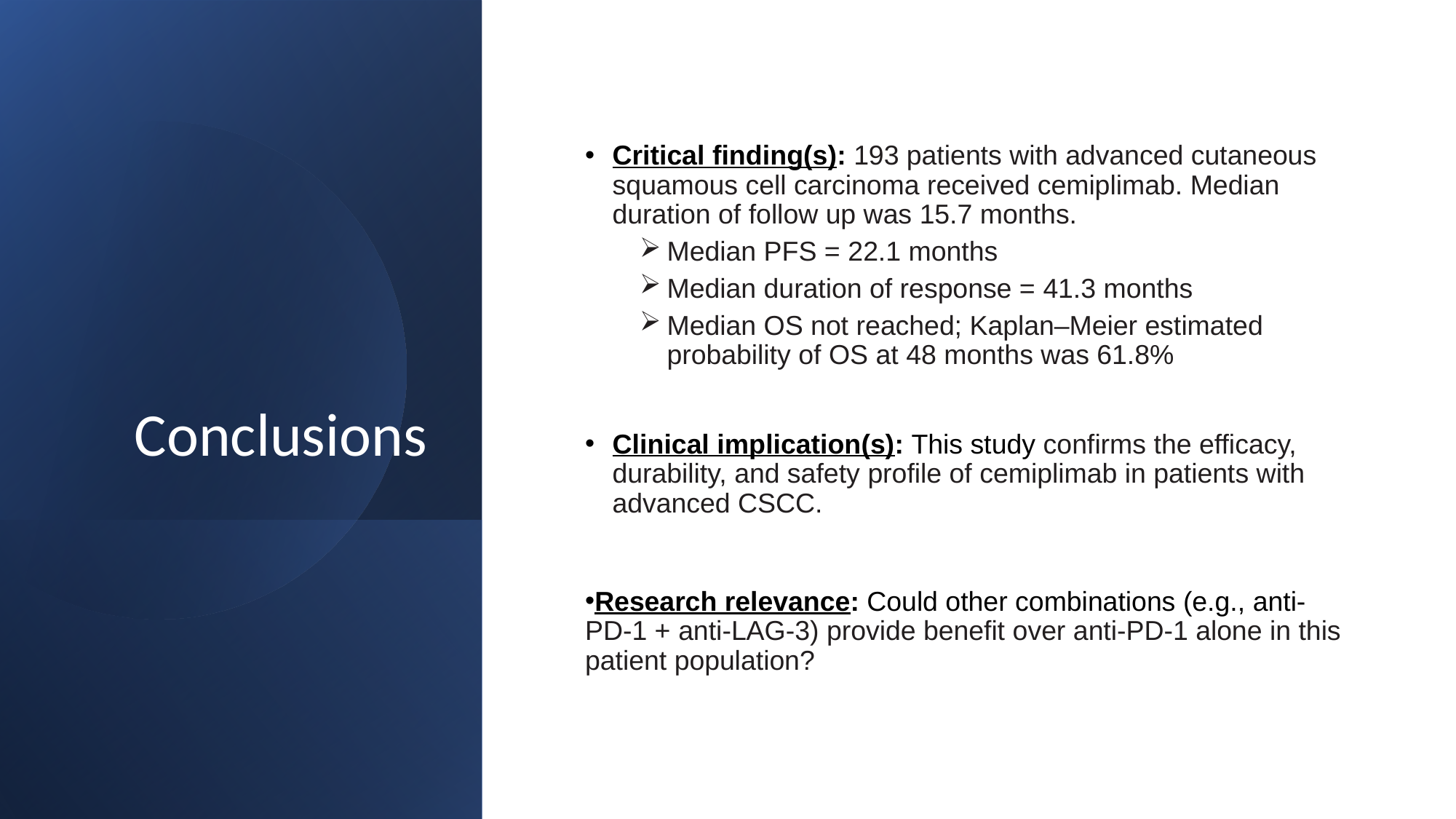

# Conclusions
Critical finding(s): 193 patients with advanced cutaneous squamous cell carcinoma received cemiplimab. Median duration of follow up was 15.7 months.
Median PFS = 22.1 months
Median duration of response = 41.3 months
Median OS not reached; Kaplan–Meier estimated probability of OS at 48 months was 61.8%

Clinical implication(s): This study confirms the efficacy, durability, and safety profile of cemiplimab in patients with advanced CSCC.

Research relevance: Could other combinations (e.g., anti-PD-1 + anti-LAG-3) provide benefit over anti-PD-1 alone in this patient population?